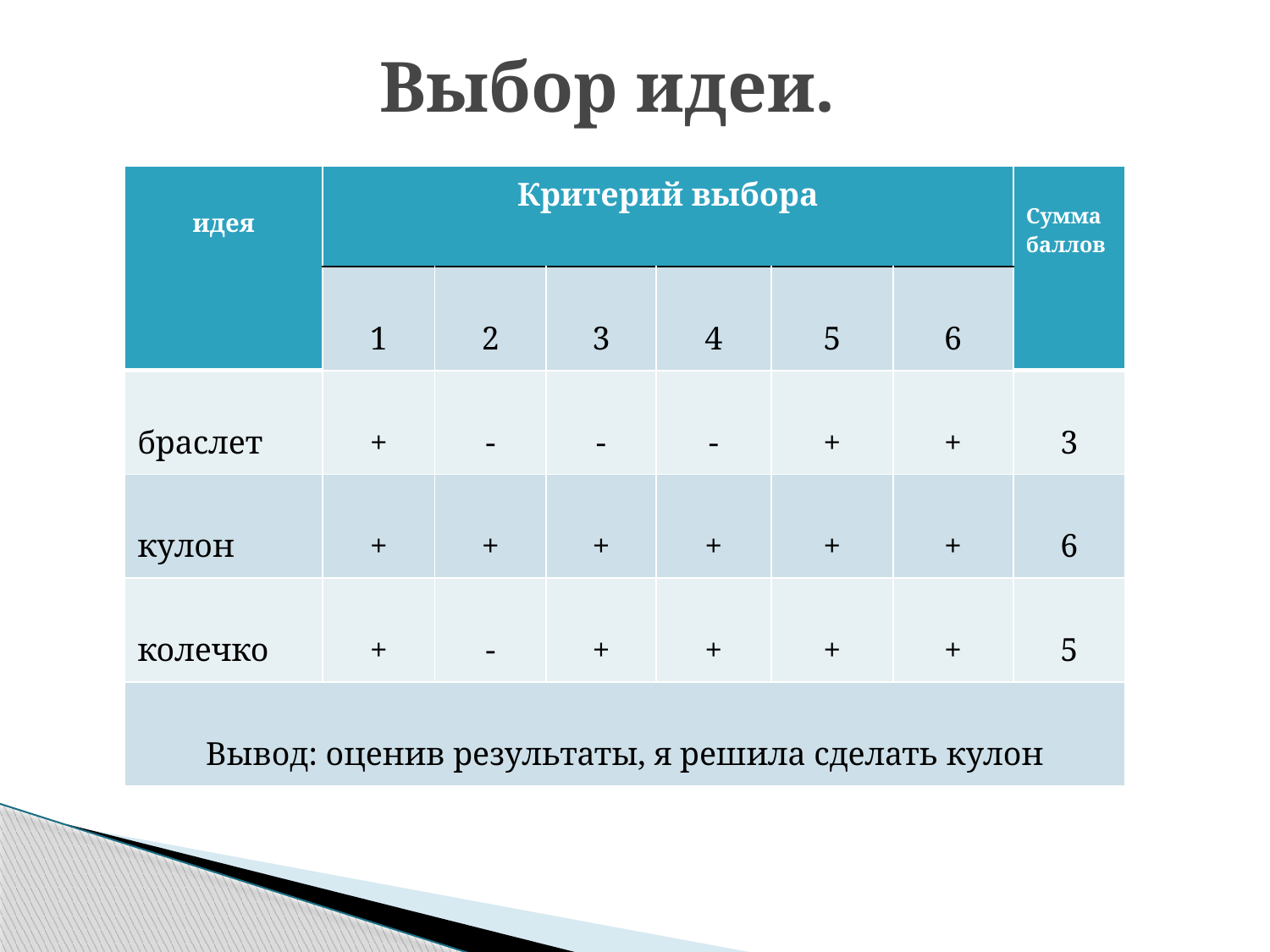

Выбор идеи.
| идея | Критерий выбора |  |  |  |  |  | Сумма баллов |
| --- | --- | --- | --- | --- | --- | --- | --- |
|  | 1 | 2 | 3 | 4 | 5 | 6 |  |
| браслет | + | - | - | - | + | + | 3 |
| кулон | + | + | + | + | + | + | 6 |
| колечко | + | - | + | + | + | + | 5 |
| Вывод: оценив результаты, я решила сделать кулон |  |  |  |  |  |  |  |